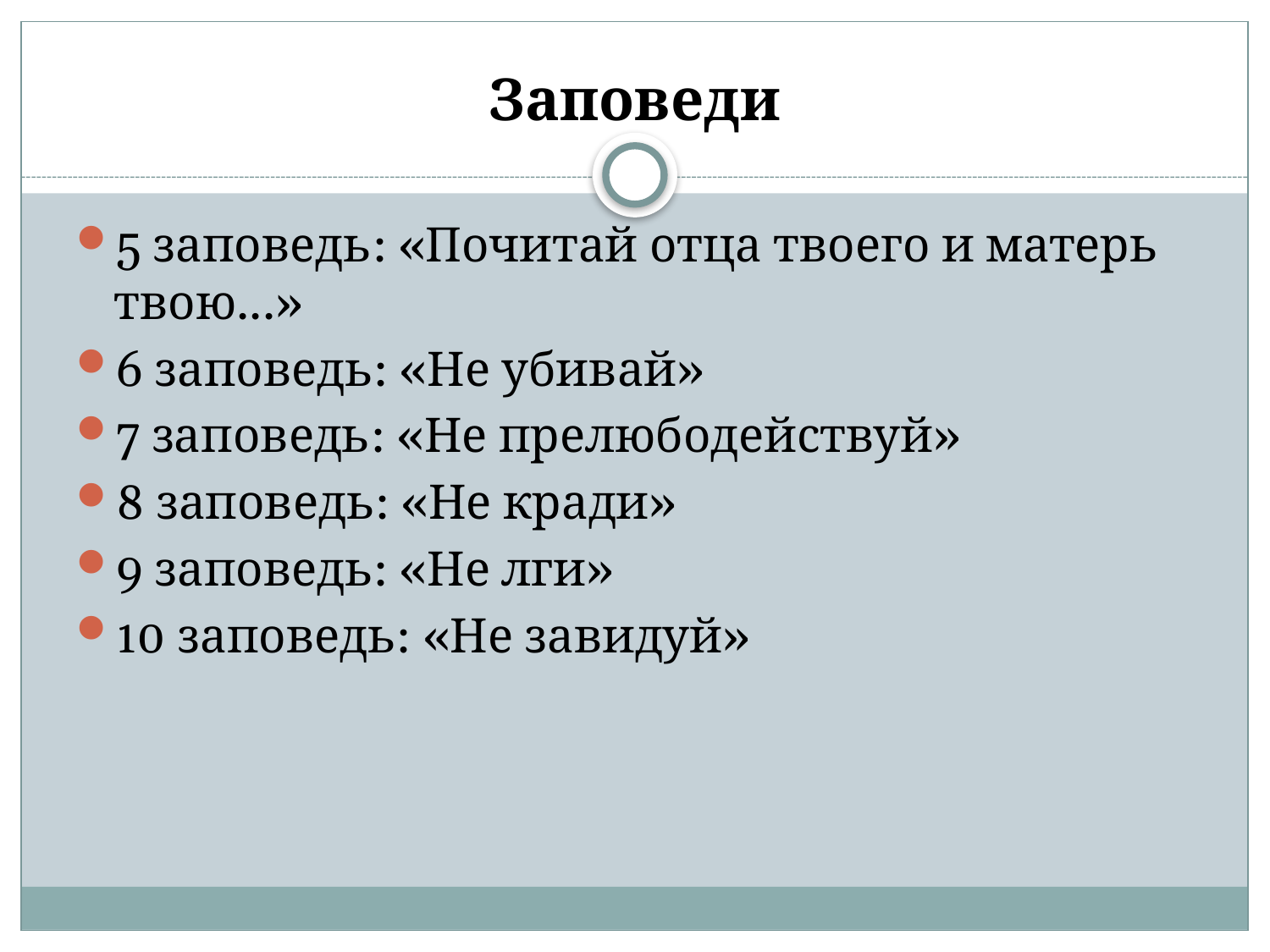

# Заповеди
5 заповедь: «Почитай отца твоего и матерь твою...»
6 заповедь: «Не убивай»
7 заповедь: «Не прелюбодействуй»
8 заповедь: «Не кради»
9 заповедь: «Не лги»
10 заповедь: «Не завидуй»